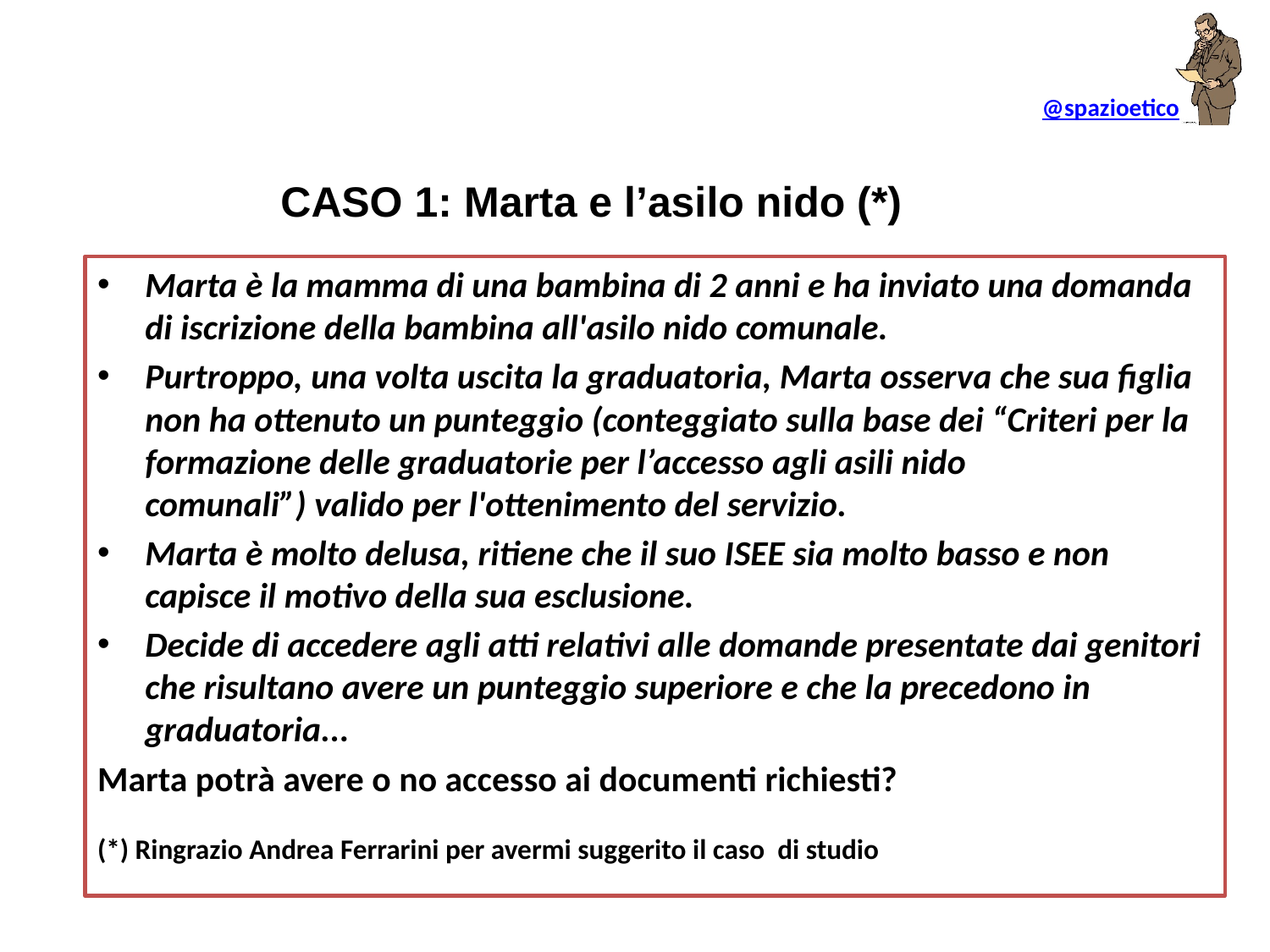

CASO 1: Marta e l’asilo nido (*)
Marta è la mamma di una bambina di 2 anni e ha inviato una domanda di iscrizione della bambina all'asilo nido comunale.
Purtroppo, una volta uscita la graduatoria, Marta osserva che sua figlia non ha ottenuto un punteggio (conteggiato sulla base dei “Criteri per la formazione delle graduatorie per l’accesso agli asili nido comunali”) valido per l'ottenimento del servizio.
Marta è molto delusa, ritiene che il suo ISEE sia molto basso e non capisce il motivo della sua esclusione.
Decide di accedere agli atti relativi alle domande presentate dai genitori che risultano avere un punteggio superiore e che la precedono in graduatoria...
Marta potrà avere o no accesso ai documenti richiesti?

(*) Ringrazio Andrea Ferrarini per avermi suggerito il caso  di studio